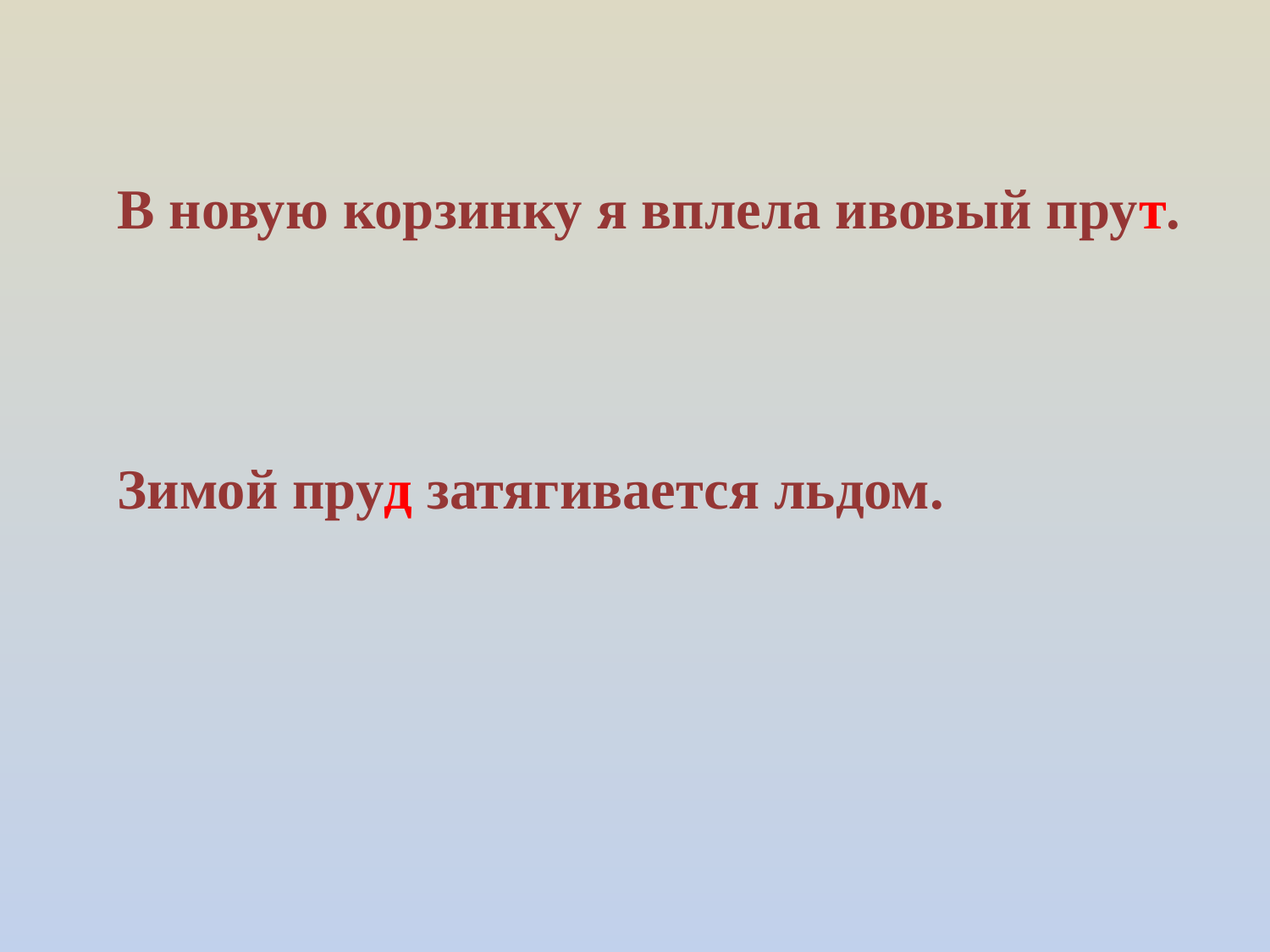

В новую корзинку я вплела ивовый прут.
Зимой пруд затягивается льдом.